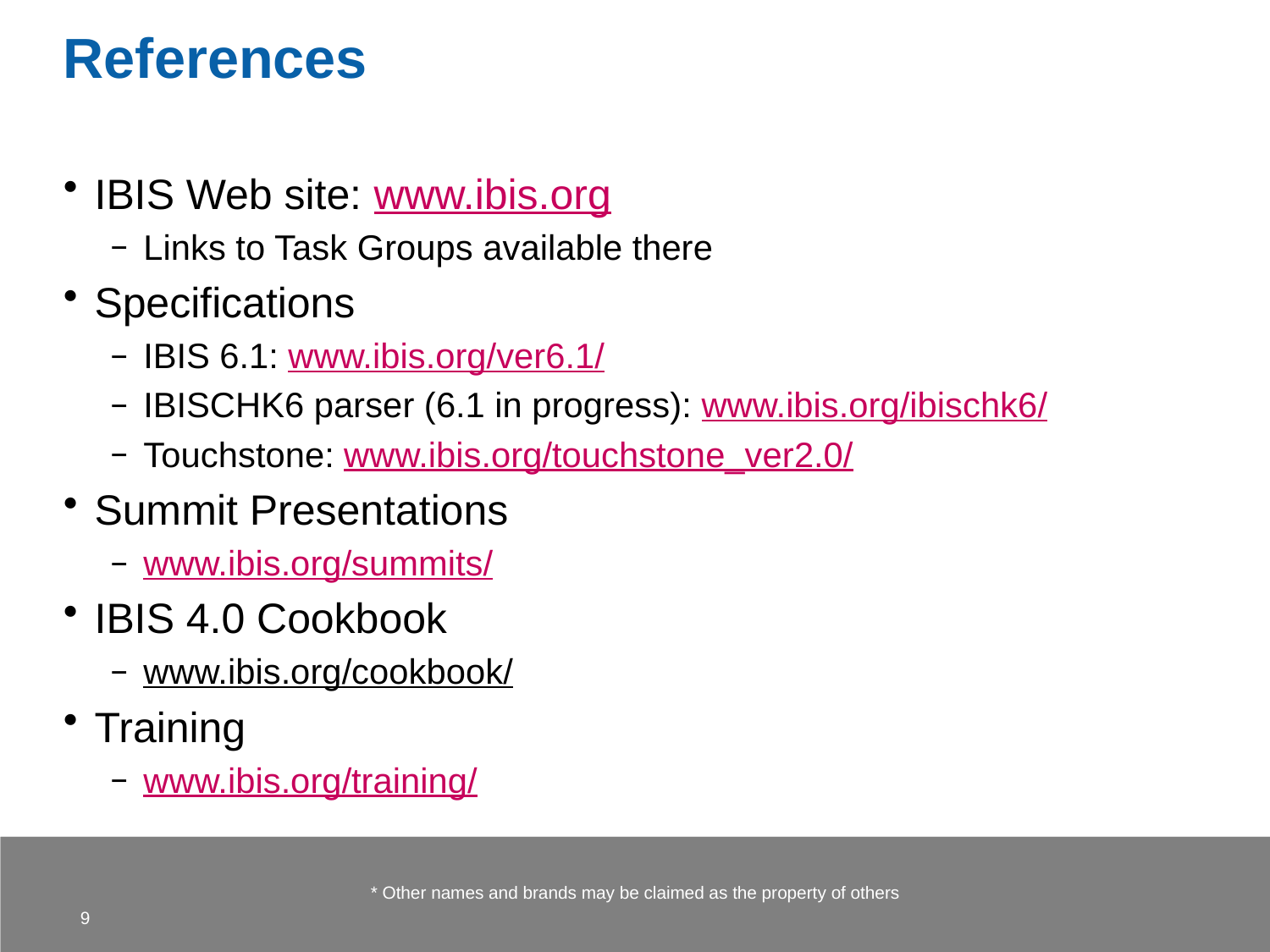

# References
IBIS Web site: www.ibis.org
Links to Task Groups available there
Specifications
IBIS 6.1: www.ibis.org/ver6.1/
IBISCHK6 parser (6.1 in progress): www.ibis.org/ibischk6/
Touchstone: www.ibis.org/touchstone_ver2.0/
Summit Presentations
www.ibis.org/summits/
IBIS 4.0 Cookbook
www.ibis.org/cookbook/
Training
www.ibis.org/training/